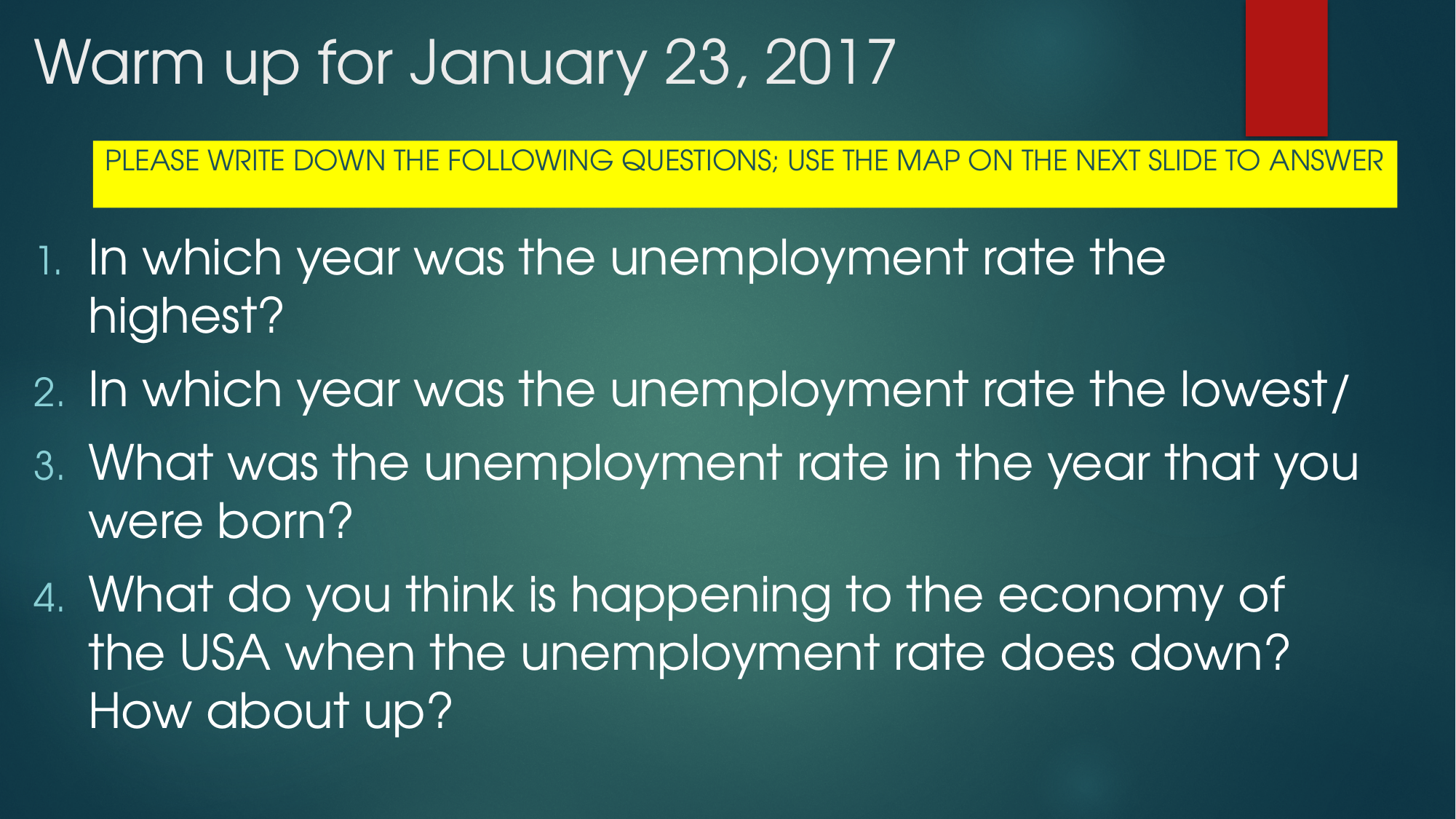

# Warm up for January 23, 2017
Please write down the following questions; Use the map on the next slide to answer
In which year was the unemployment rate the highest?
In which year was the unemployment rate the lowest/
What was the unemployment rate in the year that you were born?
What do you think is happening to the economy of the USA when the unemployment rate does down? How about up?